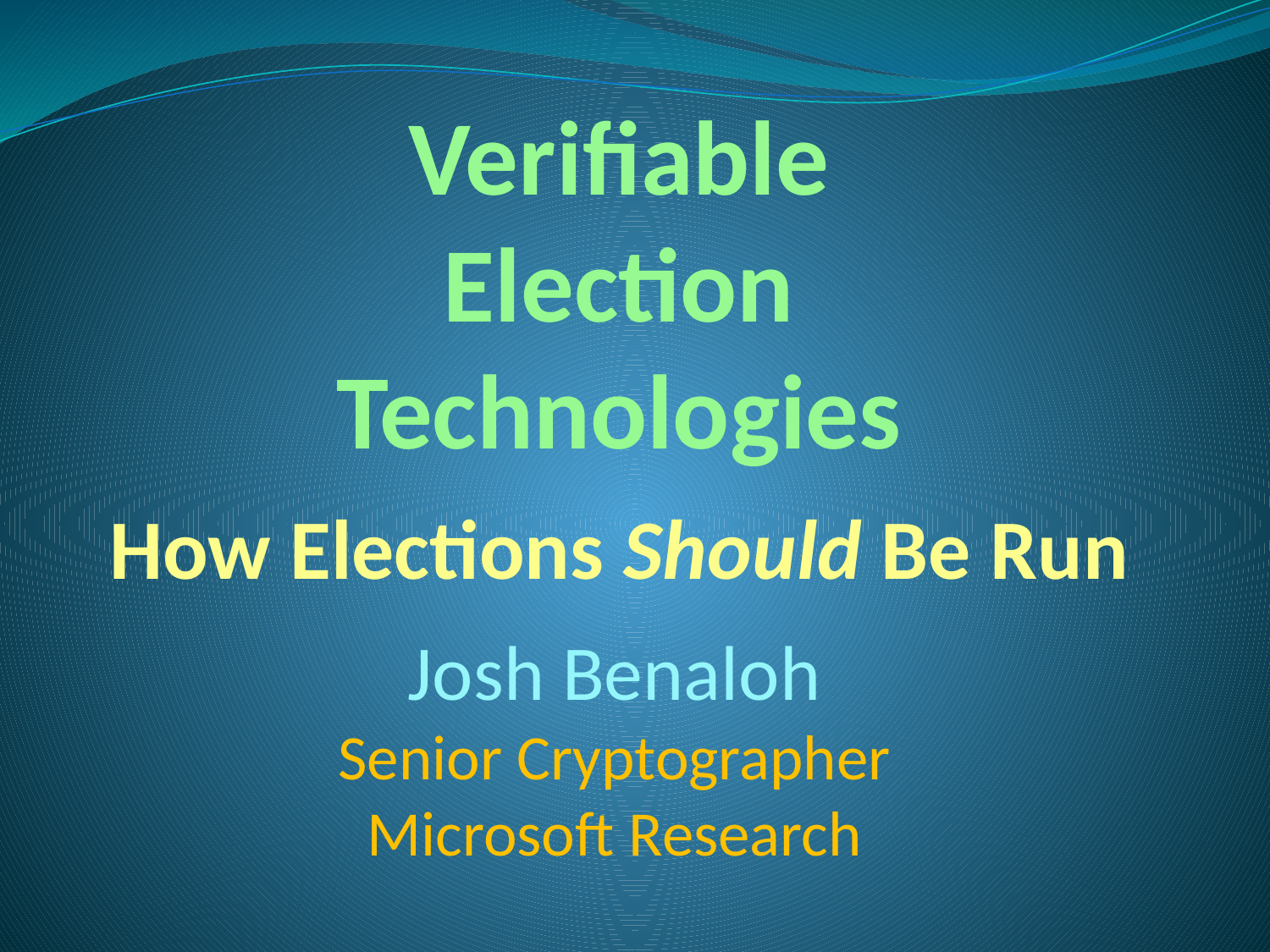

# Verifiable Election Technologies How Elections Should Be Run
Josh Benaloh
Senior Cryptographer
Microsoft Research